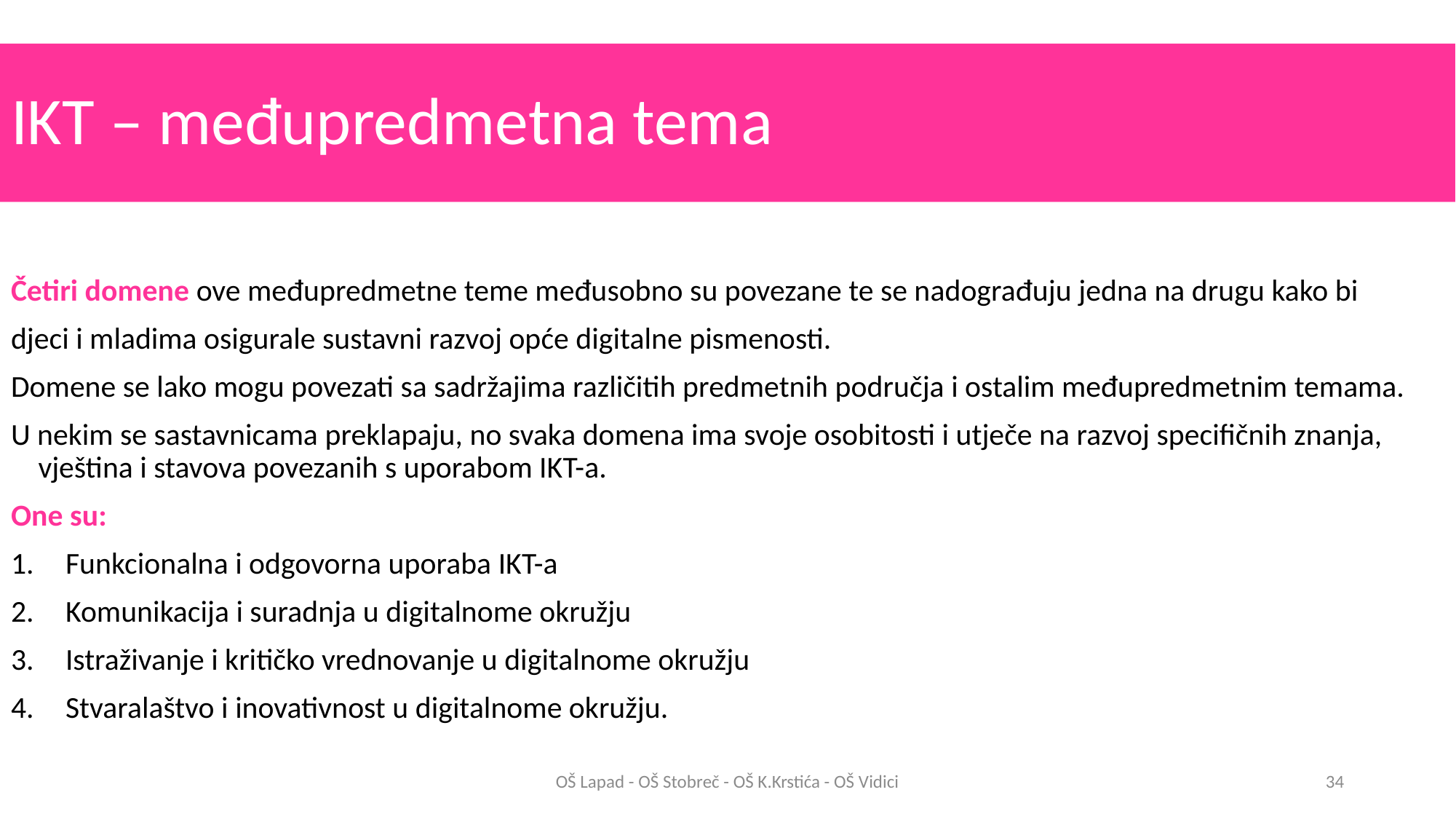

# IKT – međupredmetna tema

Četiri domene ove međupredmetne teme međusobno su povezane te se nadograđuju jedna na drugu kako bi
djeci i mladima osigurale sustavni razvoj opće digitalne pismenosti.
Domene se lako mogu povezati sa sadržajima različitih predmetnih područja i ostalim međupredmetnim temama.
U nekim se sastavnicama preklapaju, no svaka domena ima svoje osobitosti i utječe na razvoj specifičnih znanja, vještina i stavova povezanih s uporabom IKT-a.
One su:
Funkcionalna i odgovorna uporaba IKT-a
Komunikacija i suradnja u digitalnome okružju
Istraživanje i kritičko vrednovanje u digitalnome okružju
Stvaralaštvo i inovativnost u digitalnome okružju.

OŠ Lapad - OŠ Stobreč - OŠ K.Krstića - OŠ Vidici
34